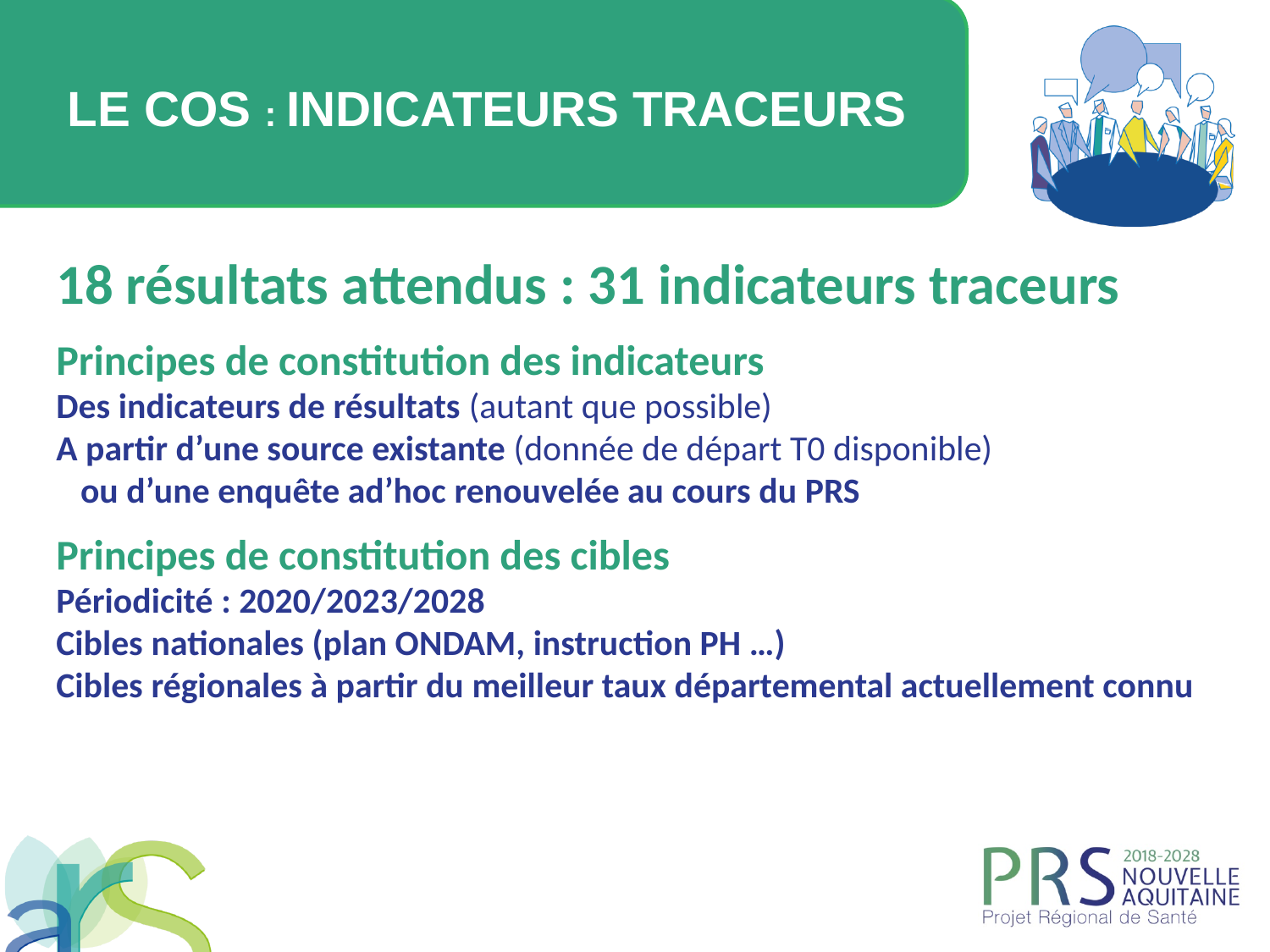

LE COS : Indicateurs traceurs

18 résultats attendus : 31 indicateurs traceurs

Principes de constitution des indicateurs
Des indicateurs de résultats (autant que possible)
A partir d’une source existante (donnée de départ T0 disponible)
   ou d’une enquête ad’hoc renouvelée au cours du PRS

Principes de constitution des cibles
Périodicité : 2020/2023/2028
Cibles nationales (plan ONDAM, instruction PH …)
Cibles régionales à partir du meilleur taux départemental actuellement connu